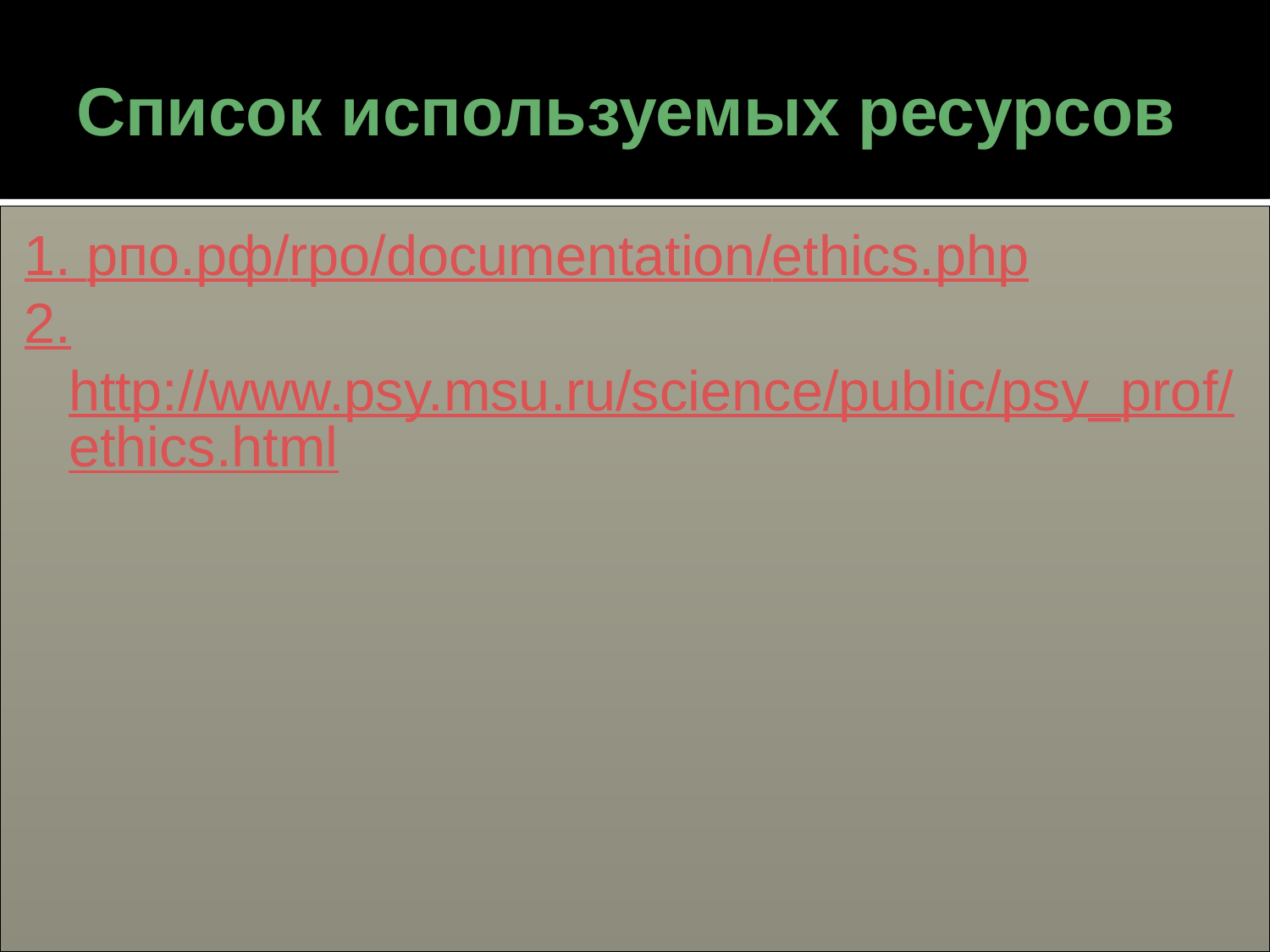

# Список используемых ресурсов
1. рпо.рф/rpo/documentation/ethics.php
2.http://www.psy.msu.ru/science/public/psy_prof/ethics.html